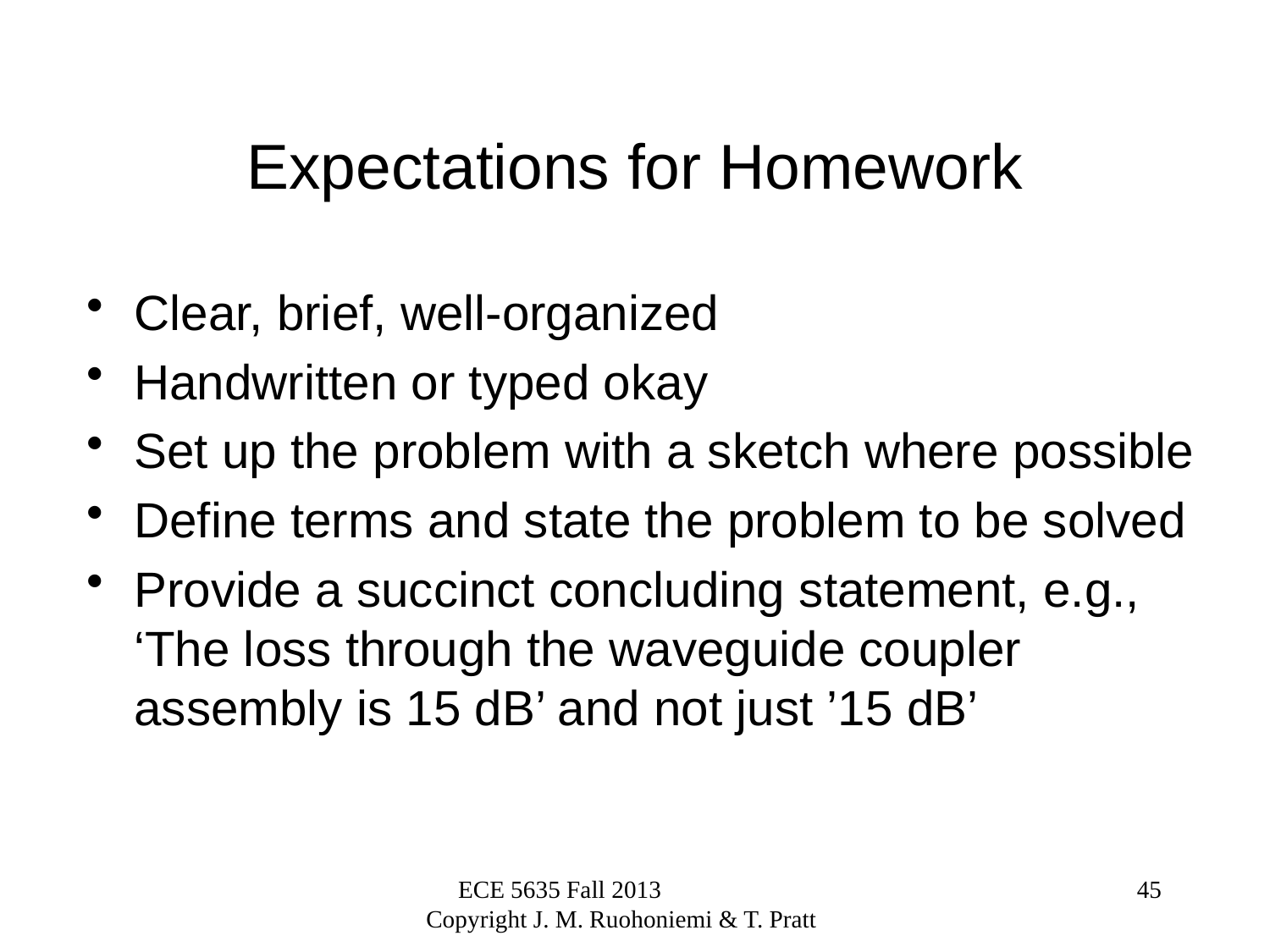

Expectations for Homework
Clear, brief, well-organized
Handwritten or typed okay
Set up the problem with a sketch where possible
Define terms and state the problem to be solved
Provide a succinct concluding statement, e.g., ‘The loss through the waveguide coupler assembly is 15 dB’ and not just ’15 dB’

ECE 5635 Fall 2013                      Copyright J. M. Ruohoniemi & T. Pratt
45